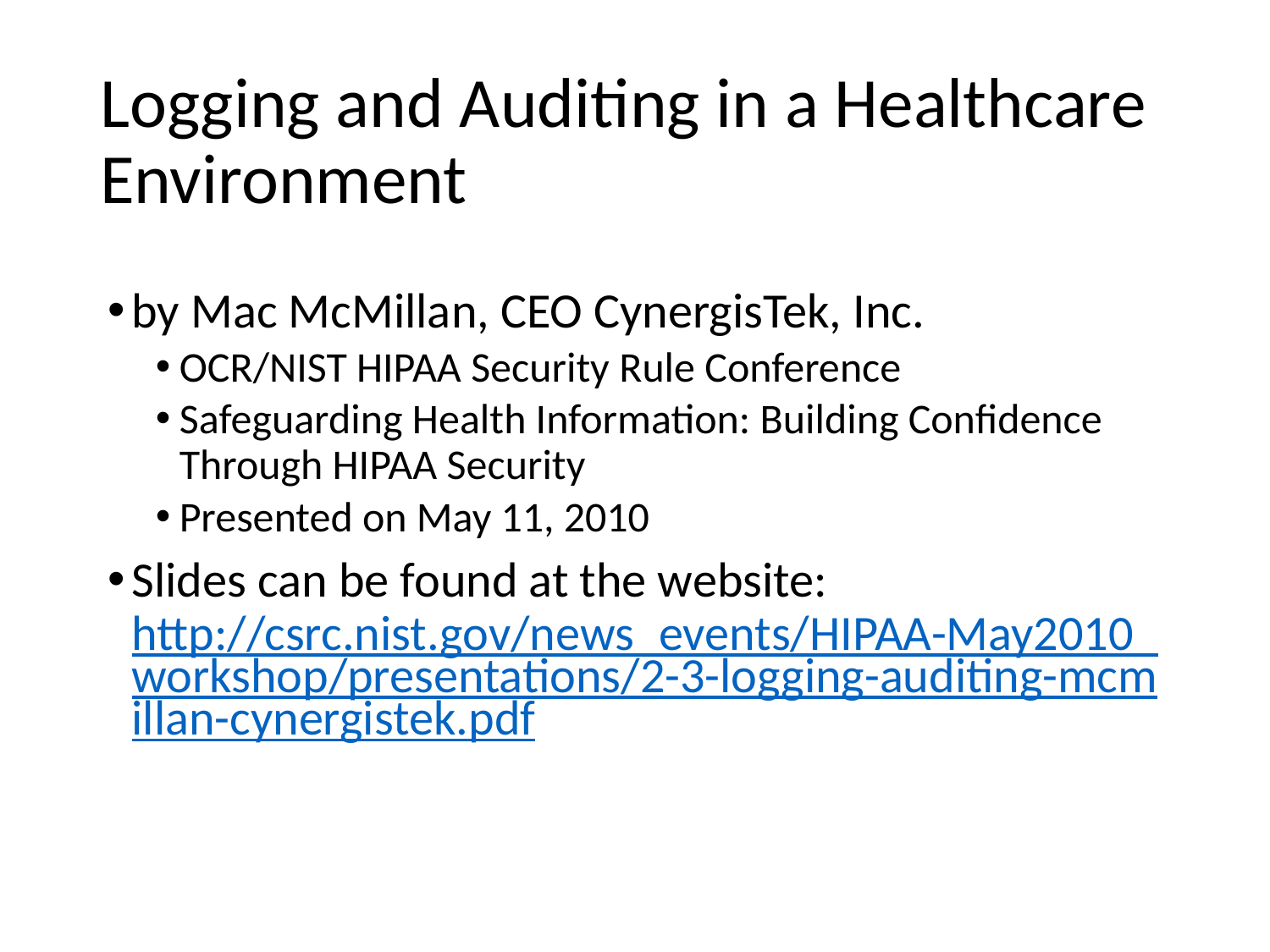

# Logging and Auditing in a Healthcare Environment
by Mac McMillan, CEO CynergisTek, Inc.
OCR/NIST HIPAA Security Rule Conference
Safeguarding Health Information: Building Confidence Through HIPAA Security
Presented on May 11, 2010
Slides can be found at the website: http://csrc.nist.gov/news_events/HIPAA-May2010_workshop/presentations/2-3-logging-auditing-mcmillan-cynergistek.pdf